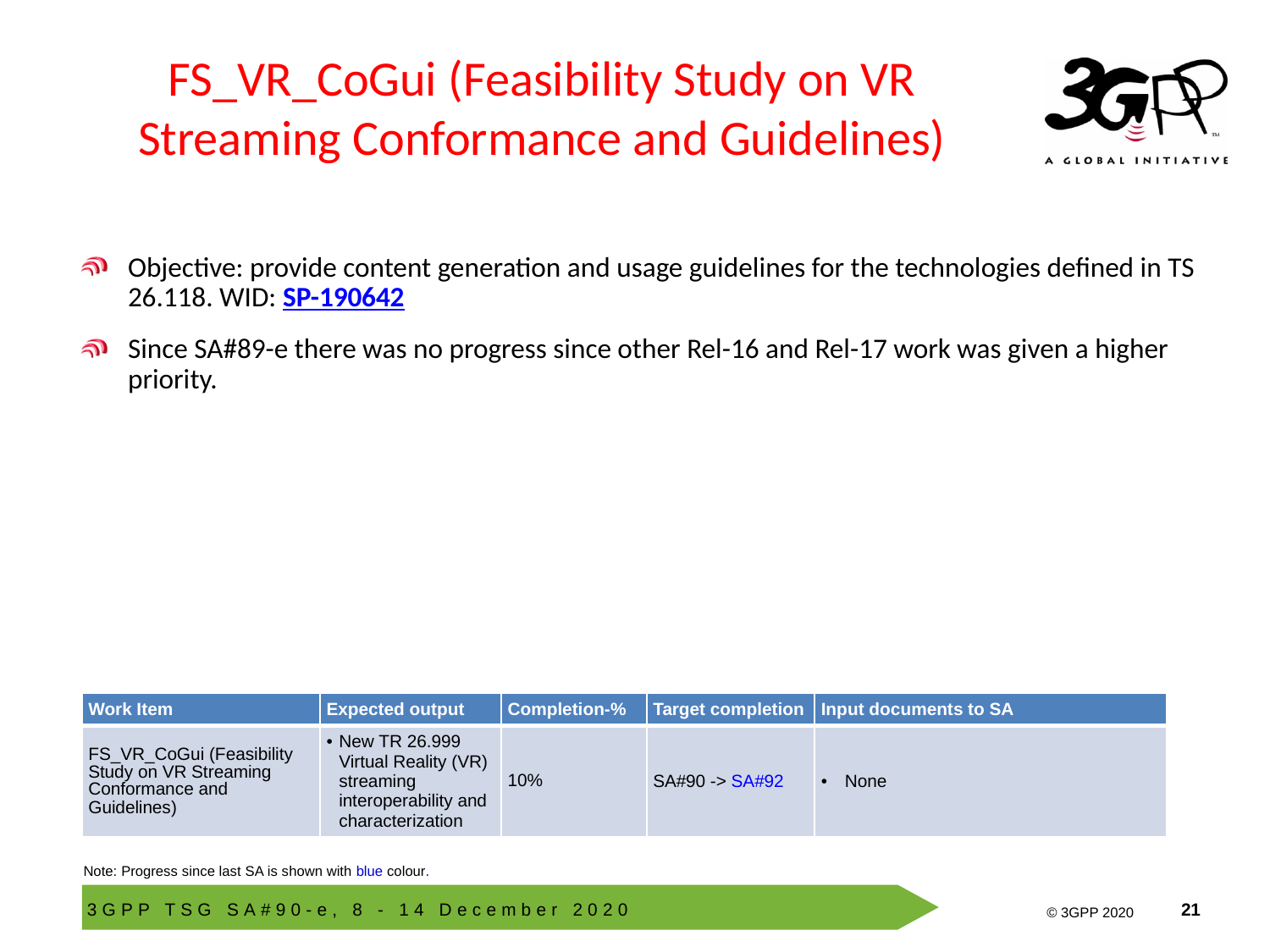

# FS_VR_CoGui (Feasibility Study on VR Streaming Conformance and Guidelines)
Objective: provide content generation and usage guidelines for the technologies defined in TS 26.118. WID: SP-190642
Since SA#89-e there was no progress since other Rel-16 and Rel-17 work was given a higher priority.

| Work Item | Expected output | Completion-% | Target completion | Input documents to SA |
| --- | --- | --- | --- | --- |
| FS\_VR\_CoGui (Feasibility Study on VR Streaming Conformance and Guidelines) | New TR 26.999 Virtual Reality (VR) streaming interoperability and characterization | 10% | SA#90 -> SA#92 | None |
Note: Progress since last SA is shown with blue colour.